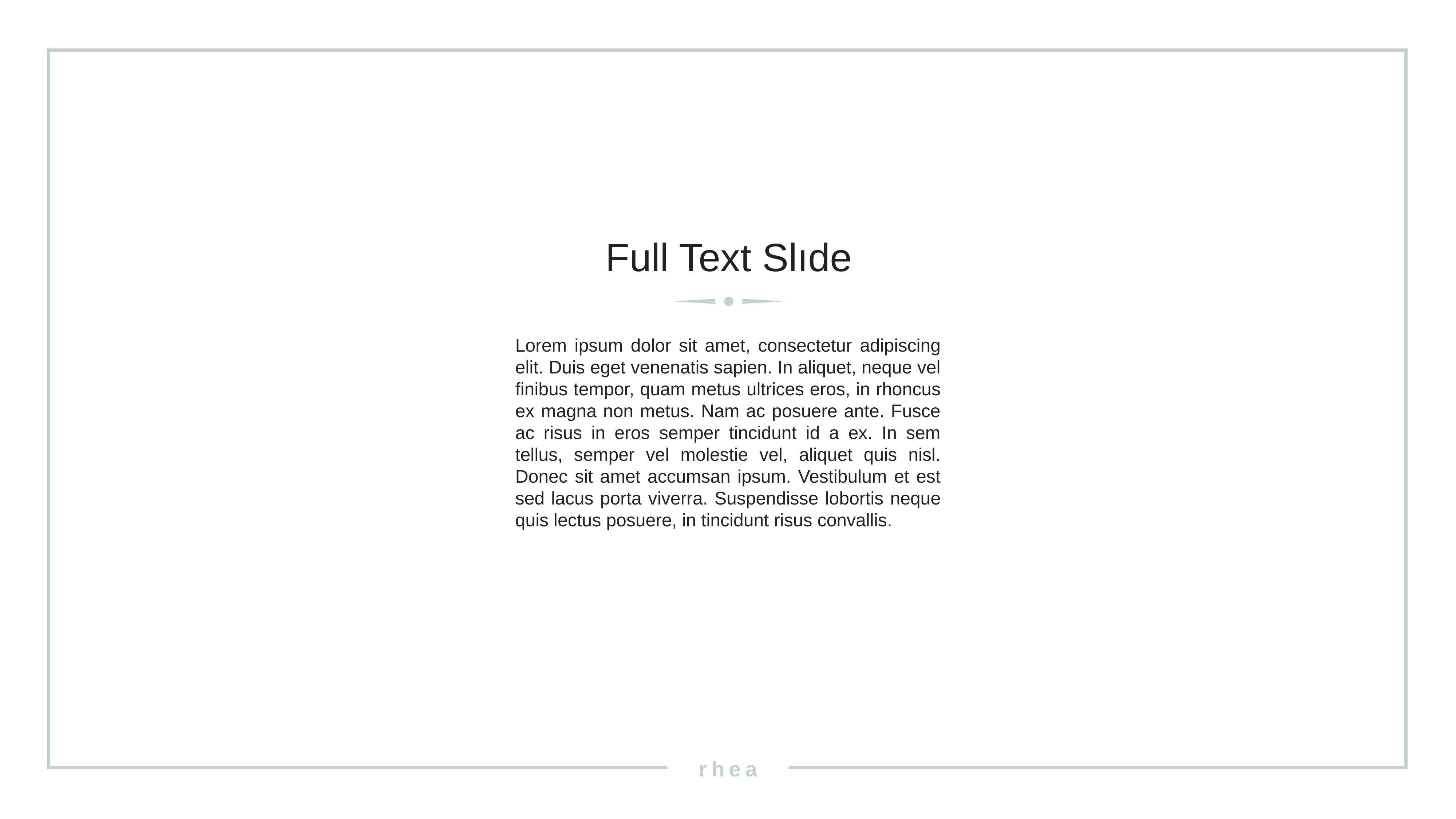

Full Text Slıde

Lorem ipsum dolor sit amet, consectetur adipiscing elit. Duis eget venenatis sapien. In aliquet, neque vel finibus tempor, quam metus ultrices eros, in rhoncus ex magna non metus. Nam ac posuere ante. Fusce ac risus in eros semper tincidunt id a ex. In sem tellus, semper vel molestie vel, aliquet quis nisl. Donec sit amet accumsan ipsum. Vestibulum et est sed lacus porta viverra. Suspendisse lobortis neque quis lectus posuere, in tincidunt risus convallis.